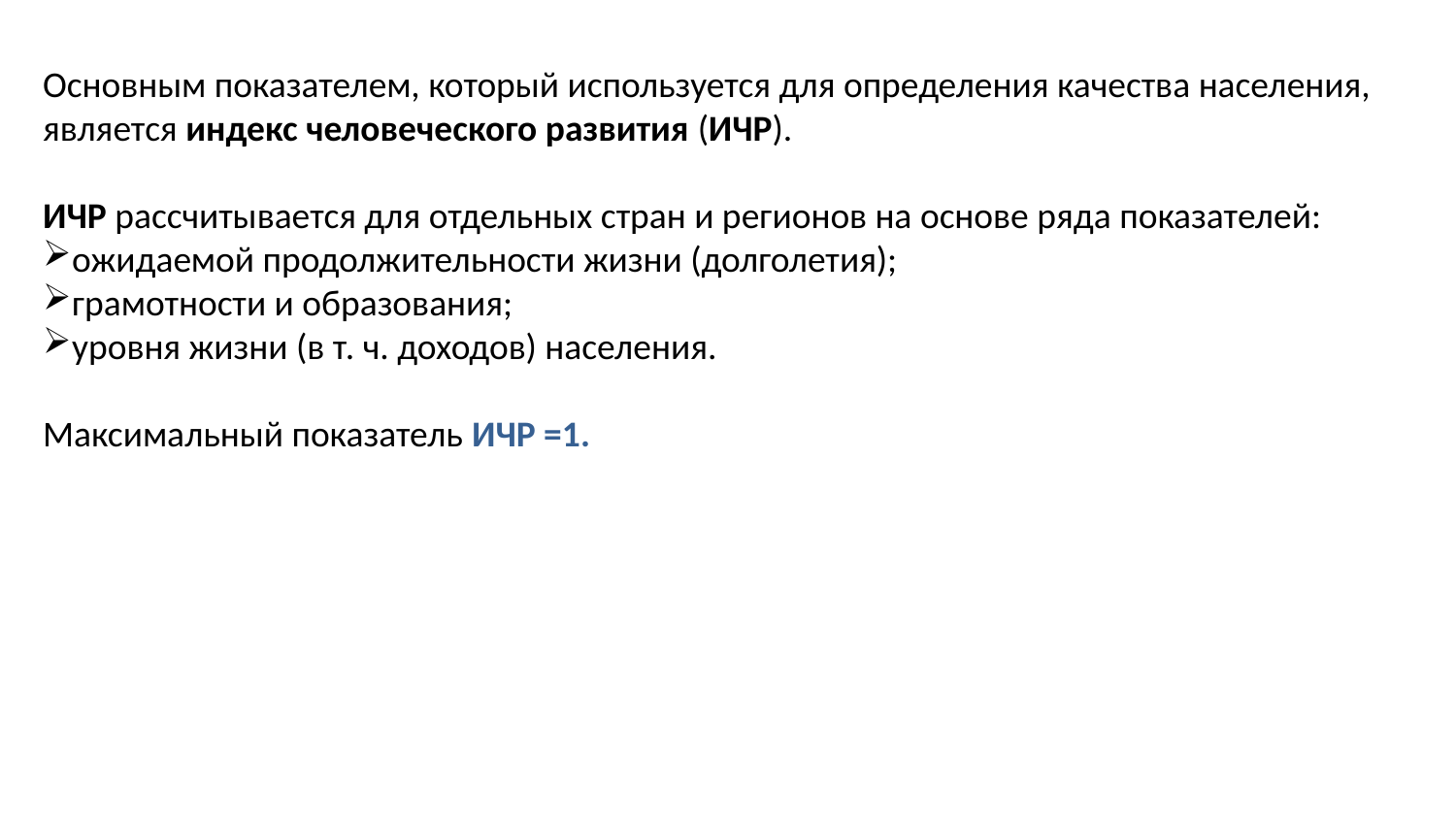

Основным показателем, который используется для определения качества населения, является индекс человеческого развития (ИЧР).
ИЧР рассчитывается для отдельных стран и регионов на основе ряда показателей:
ожидаемой продолжительности жизни (долголетия);
грамотности и образования;
уровня жизни (в т. ч. доходов) населения.

Максимальный показатель ИЧР =1.